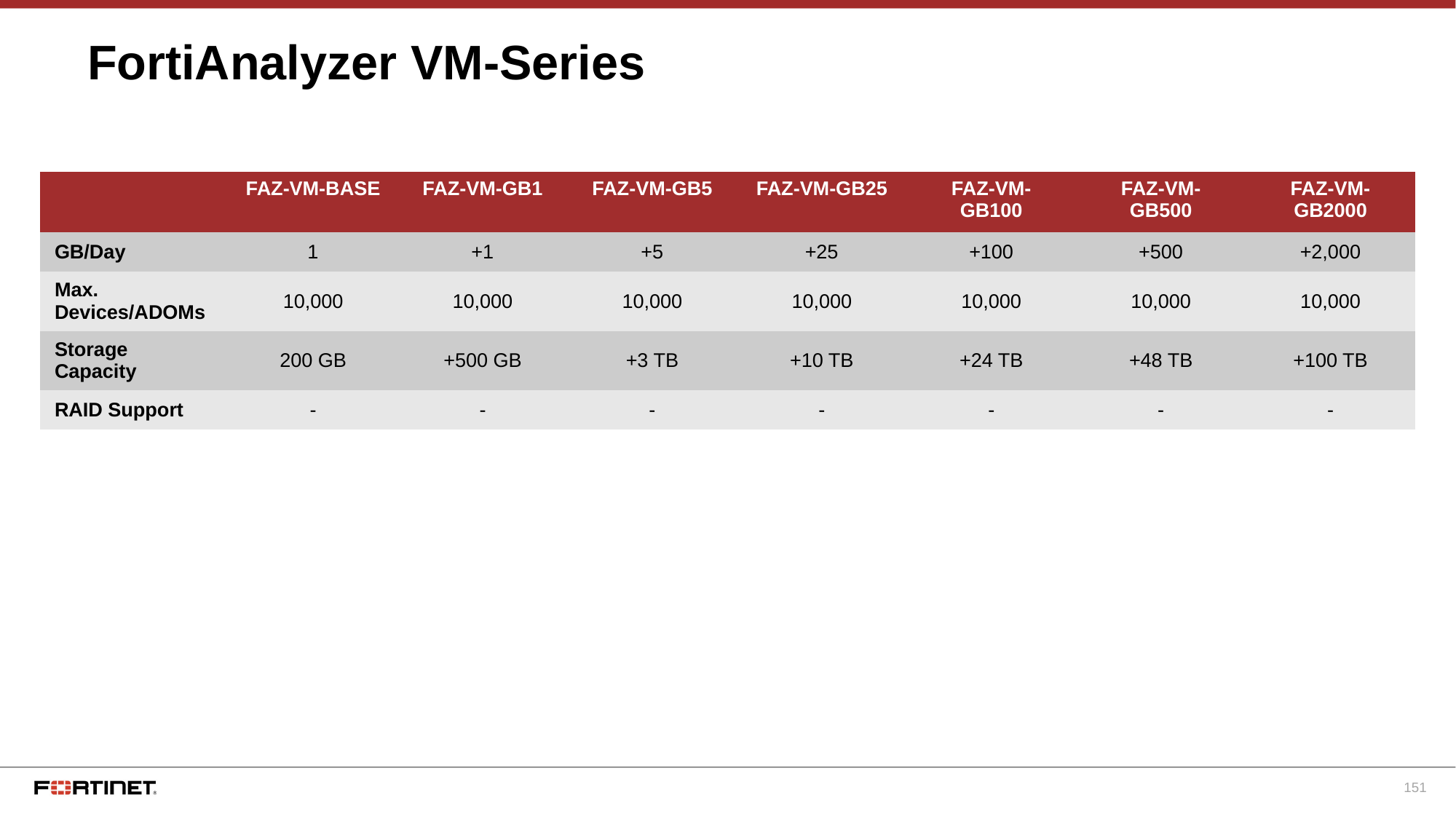

# FortiAnalyzer VM-Series
|  | FAZ-VM-BASE | FAZ-VM-GB1 | FAZ-VM-GB5 | FAZ-VM-GB25 | FAZ-VM-GB100 | FAZ-VM-GB500 | FAZ-VM-GB2000 |
| --- | --- | --- | --- | --- | --- | --- | --- |
| GB/Day | 1 | +1 | +5 | +25 | +100 | +500 | +2,000 |
| Max. Devices/ADOMs | 10,000 | 10,000 | 10,000 | 10,000 | 10,000 | 10,000 | 10,000 |
| Storage Capacity | 200 GB | +500 GB | +3 TB | +10 TB | +24 TB | +48 TB | +100 TB |
| RAID Support | - | - | - | - | - | - | - |